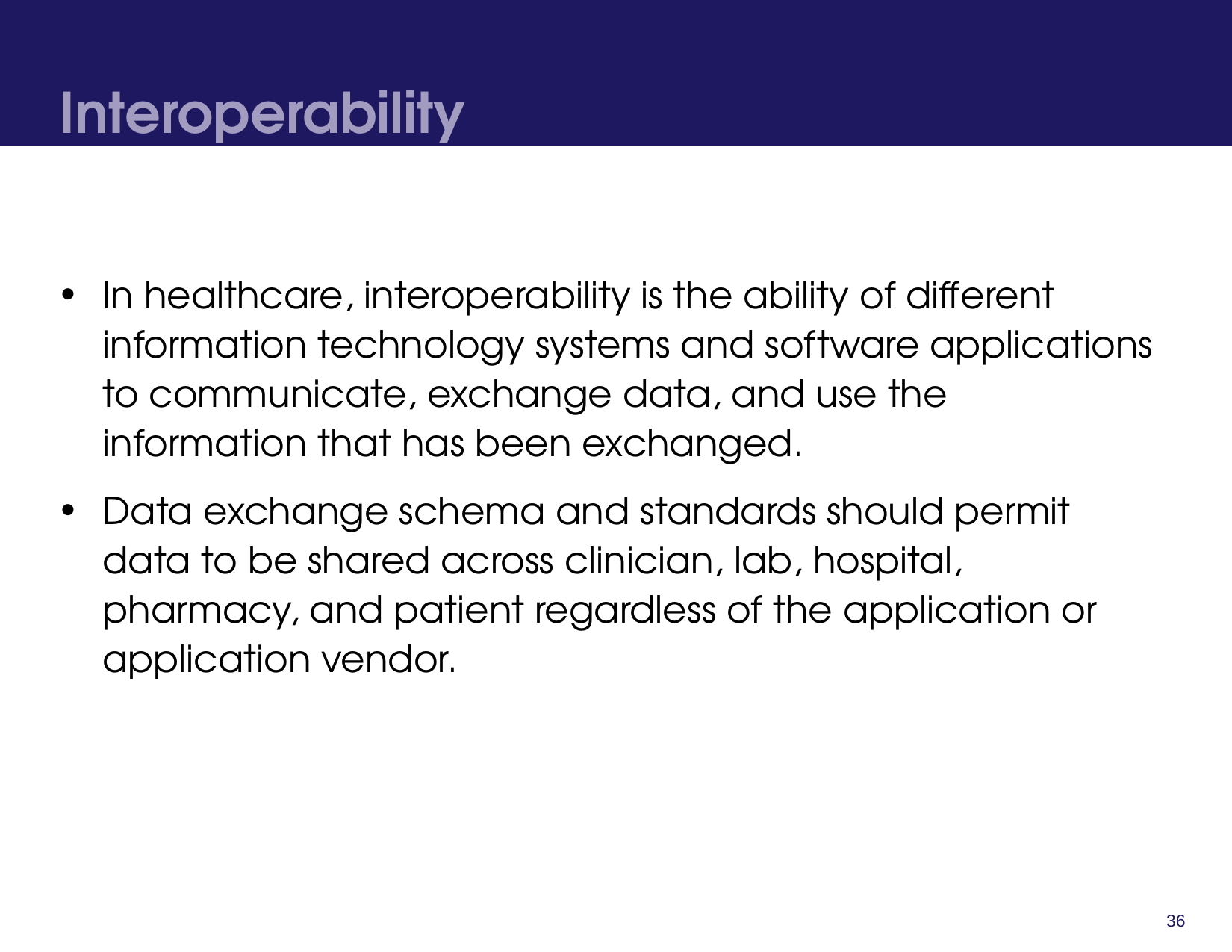

# Interoperability
In healthcare, interoperability is the ability of different information technology systems and software applications to communicate, exchange data, and use the information that has been exchanged.
Data exchange schema and standards should permit data to be shared across clinician, lab, hospital, pharmacy, and patient regardless of the application or application vendor.

36